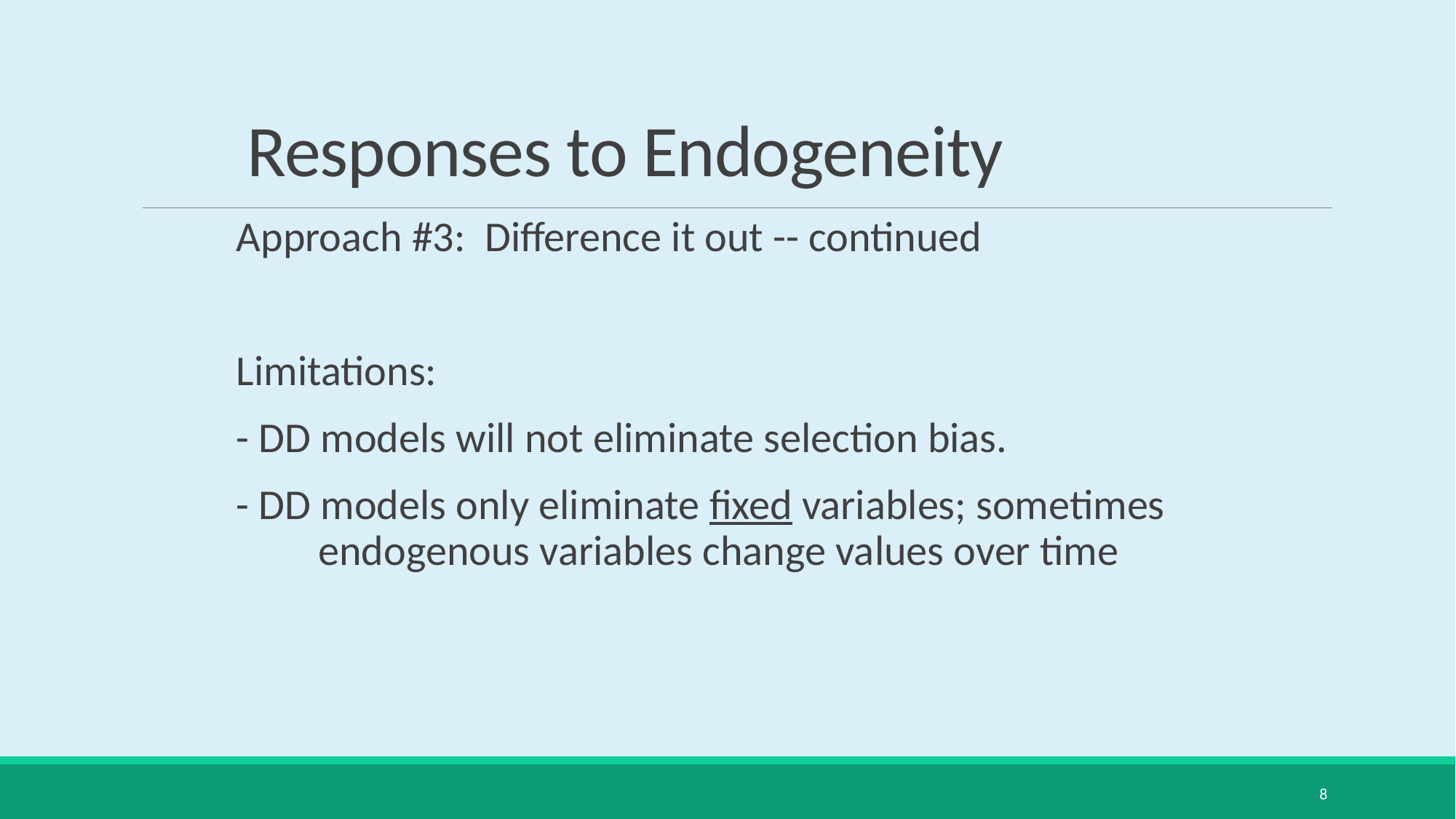

# Responses to Endogeneity
Approach #3:  Difference it out -- continued

Limitations:
- DD models will not eliminate selection bias.
- DD models only eliminate fixed variables; sometimes endogenous variables change values over time

8